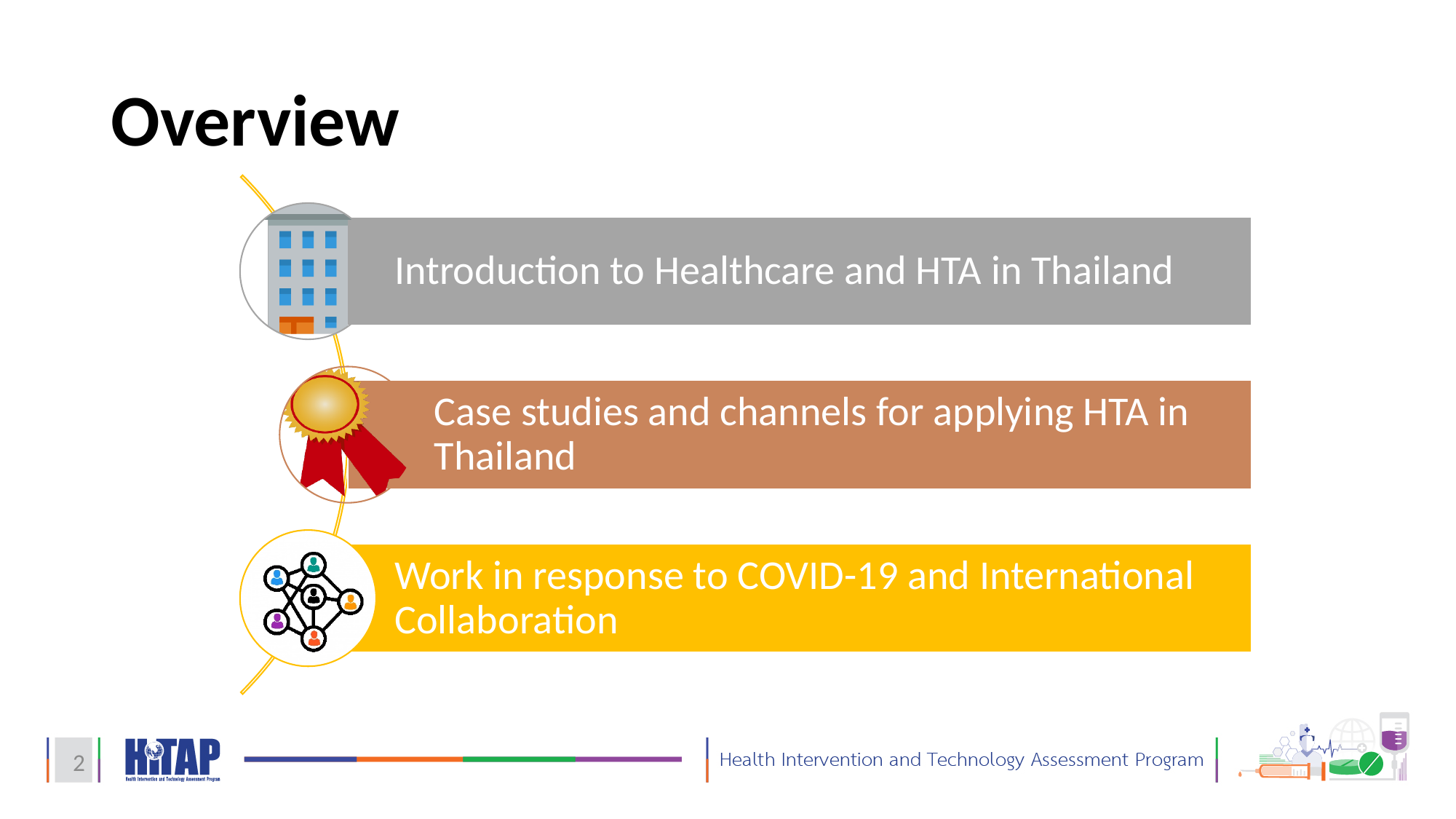

# Overview
Introduction to Healthcare and HTA in Thailand
Case studies and channels for applying HTA in Thailand
Work in response to COVID-19 and International Collaboration
2